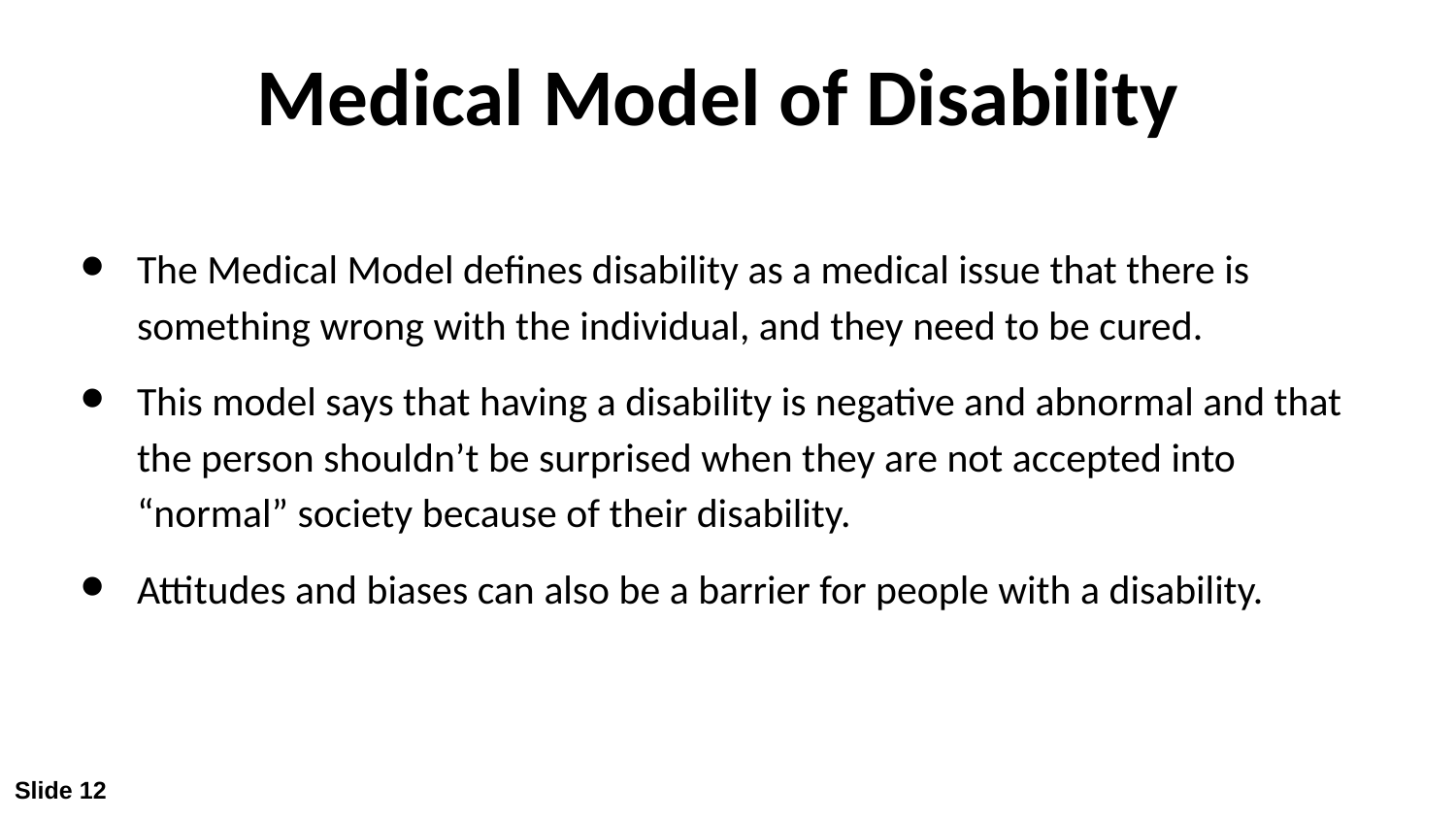

# Medical Model of Disability
The Medical Model defines disability as a medical issue that there is something wrong with the individual, and they need to be cured.
This model says that having a disability is negative and abnormal and that the person shouldn’t be surprised when they are not accepted into “normal” society because of their disability.
Attitudes and biases can also be a barrier for people with a disability.
Slide 12